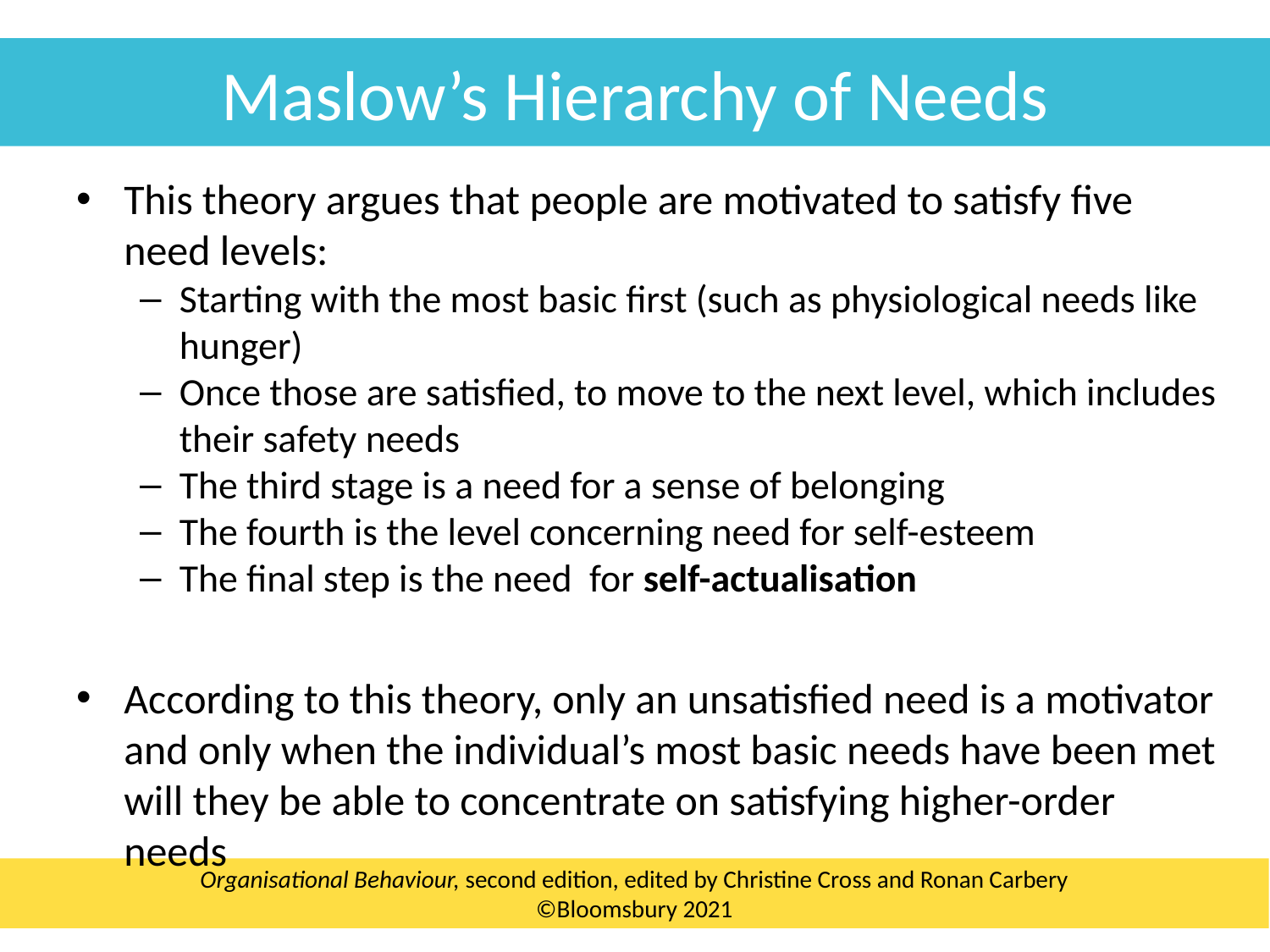

Maslow’s Hierarchy of Needs
This theory argues that people are motivated to satisfy five need levels:
Starting with the most basic first (such as physiological needs like hunger)
Once those are satisfied, to move to the next level, which includes their safety needs
The third stage is a need for a sense of belonging
The fourth is the level concerning need for self-esteem
The final step is the need  for self-actualisation

According to this theory, only an unsatisfied need is a motivator and only when the individual’s most basic needs have been met will they be able to concentrate on satisfying higher-order needs